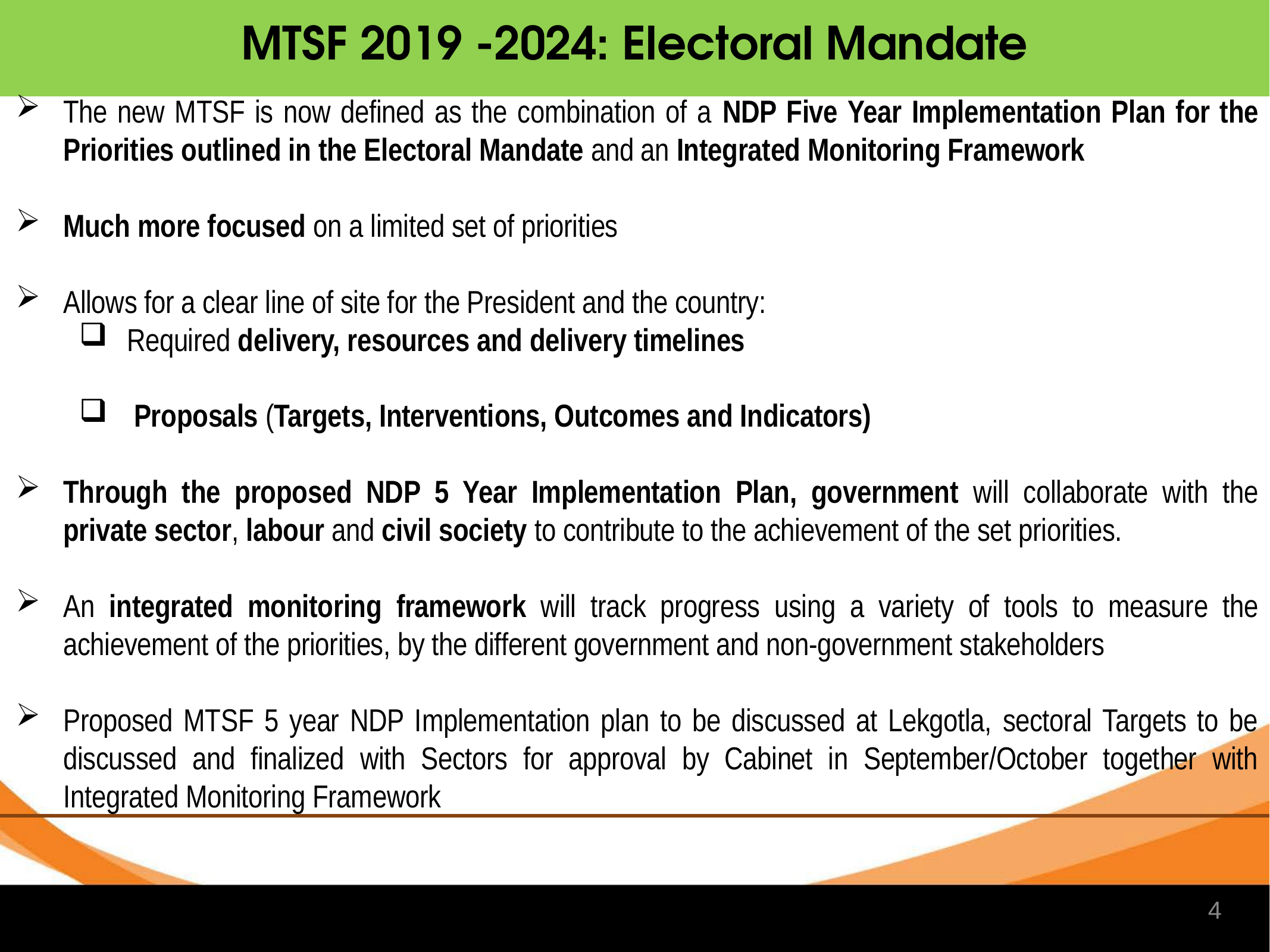

# MTSF 2019 -2024: Electoral Mandate

The new MTSF is now defined as the combination of a NDP Five Year Implementation Plan for the Priorities outlined in the Electoral Mandate and an Integrated Monitoring Framework

Much more focused on a limited set of priorities

Allows for a clear line of site for the President and the country:
Required delivery, resources and delivery timelines

 Proposals (Targets, Interventions, Outcomes and Indicators)

Through the proposed NDP 5 Year Implementation Plan, government will collaborate with the private sector, labour and civil society to contribute to the achievement of the set priorities.

An integrated monitoring framework will track progress using a variety of tools to measure the achievement of the priorities, by the different government and non-government stakeholders

Proposed MTSF 5 year NDP Implementation plan to be discussed at Lekgotla, sectoral Targets to be discussed and finalized with Sectors for approval by Cabinet in September/October together with Integrated Monitoring Framework

4